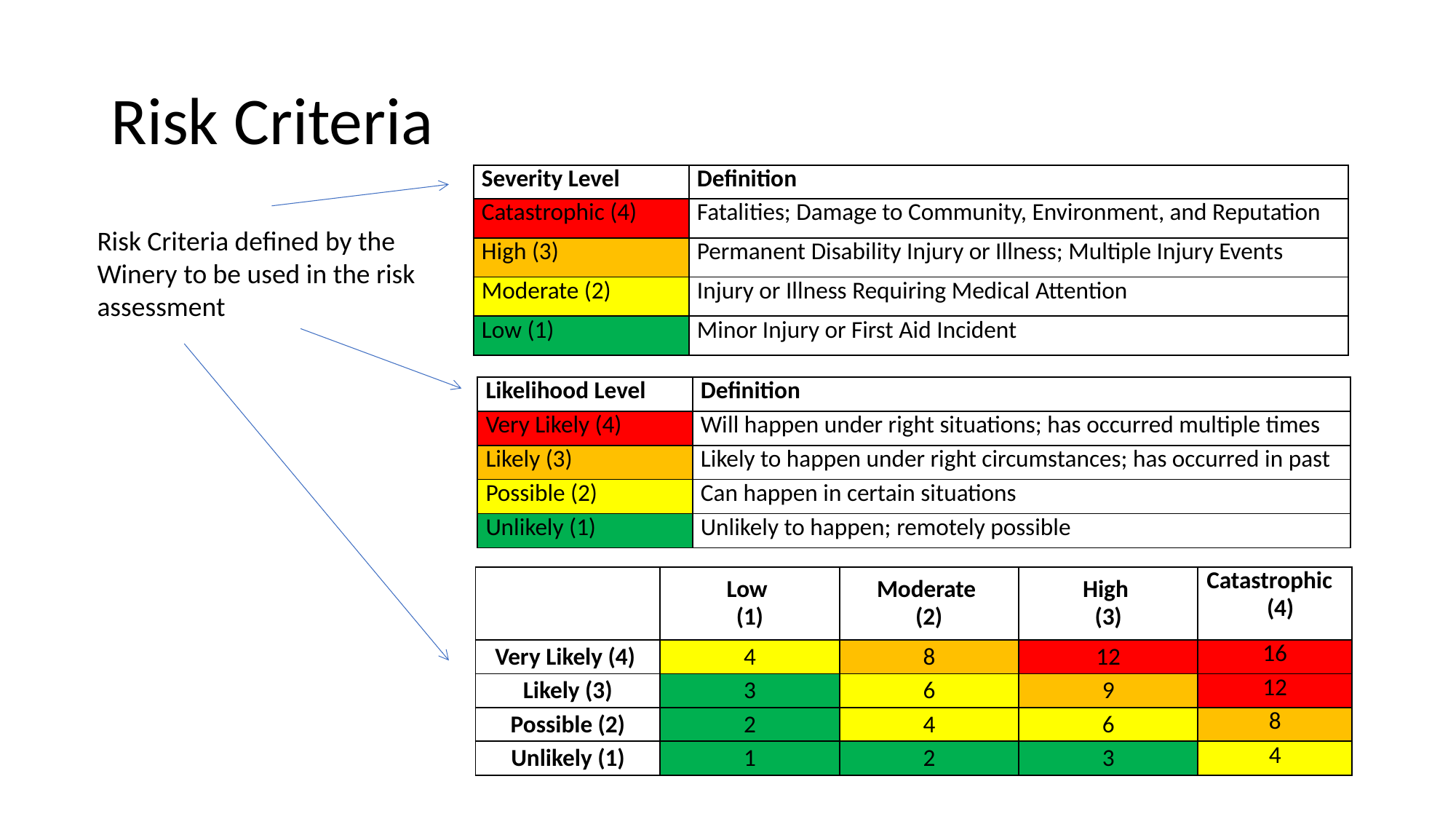

# Risk Criteria
| Severity Level | Definition |
| --- | --- |
| Catastrophic (4) | Fatalities; Damage to Community, Environment, and Reputation |
| High (3) | Permanent Disability Injury or Illness; Multiple Injury Events |
| Moderate (2) | Injury or Illness Requiring Medical Attention |
| Low (1) | Minor Injury or First Aid Incident |
Risk Criteria defined by the Winery to be used in the risk assessment
| Likelihood Level | Definition |
| --- | --- |
| Very Likely (4) | Will happen under right situations; has occurred multiple times |
| Likely (3) | Likely to happen under right circumstances; has occurred in past |
| Possible (2) | Can happen in certain situations |
| Unlikely (1) | Unlikely to happen; remotely possible |
|  | Low (1) | Moderate (2) | High (3) | Catastrophic (4) |
| --- | --- | --- | --- | --- |
| Very Likely (4) | 4 | 8 | 12 | 16 |
| Likely (3) | 3 | 6 | 9 | 12 |
| Possible (2) | 2 | 4 | 6 | 8 |
| Unlikely (1) | 1 | 2 | 3 | 4 |